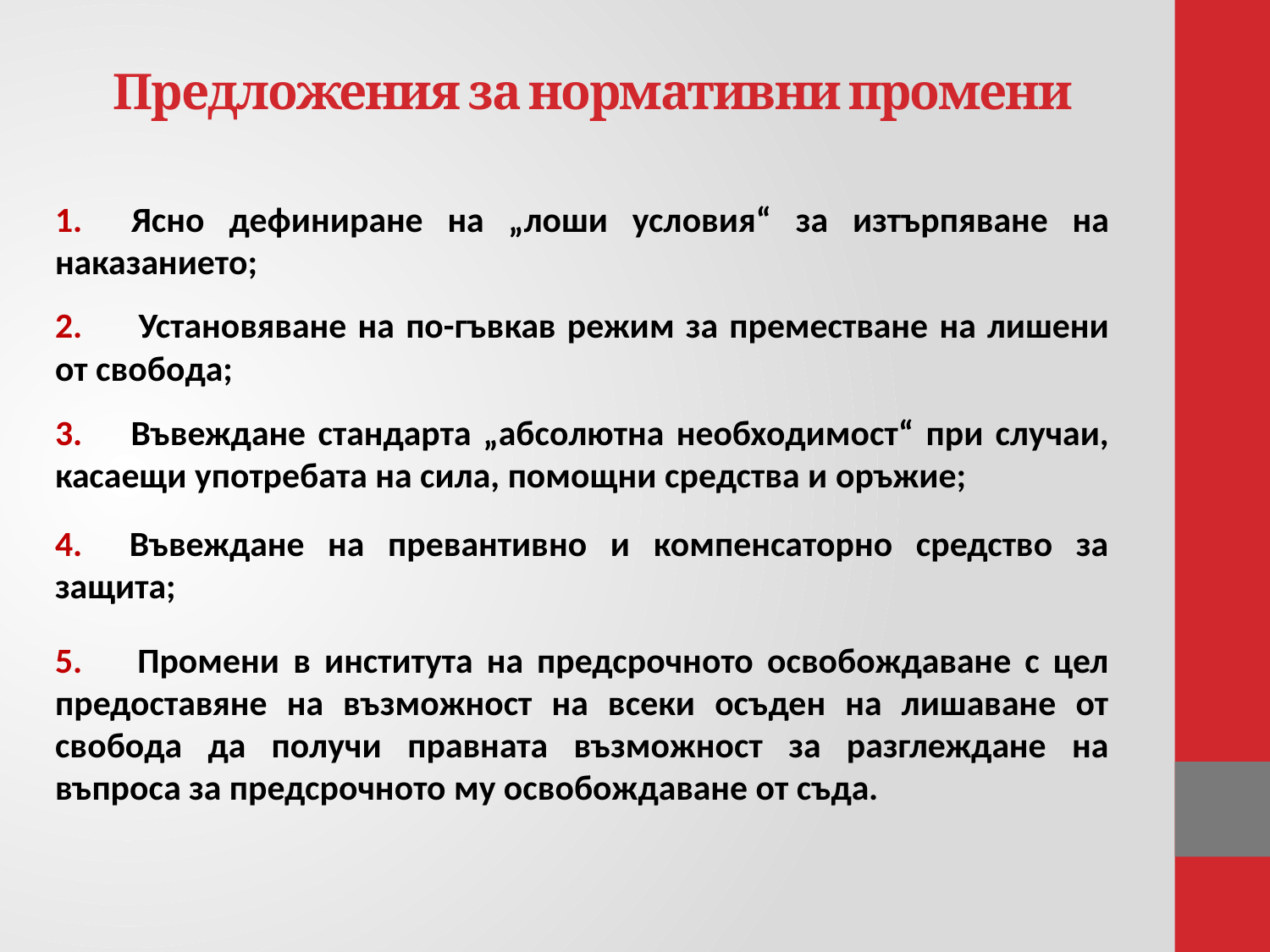

# Предложения за нормативни промени
1.  Ясно дефиниране на „лоши условия“ за изтърпяване на наказанието;

2.     Установяване на по-гъвкав режим за преместване на лишени от свобода;

3.    Въвеждане стандарта „абсолютна необходимост“ при случаи, касаещи употребата на сила, помощни средства и оръжие;

4.  Въвеждане на превантивно и компенсаторно средство за защита;

5.    Промени в института на предсрочното освобождаване с цел предоставяне на възможност на всеки осъден на лишаване от свобода да получи правната възможност за разглеждане на въпроса за предсрочното му освобождаване от съда.